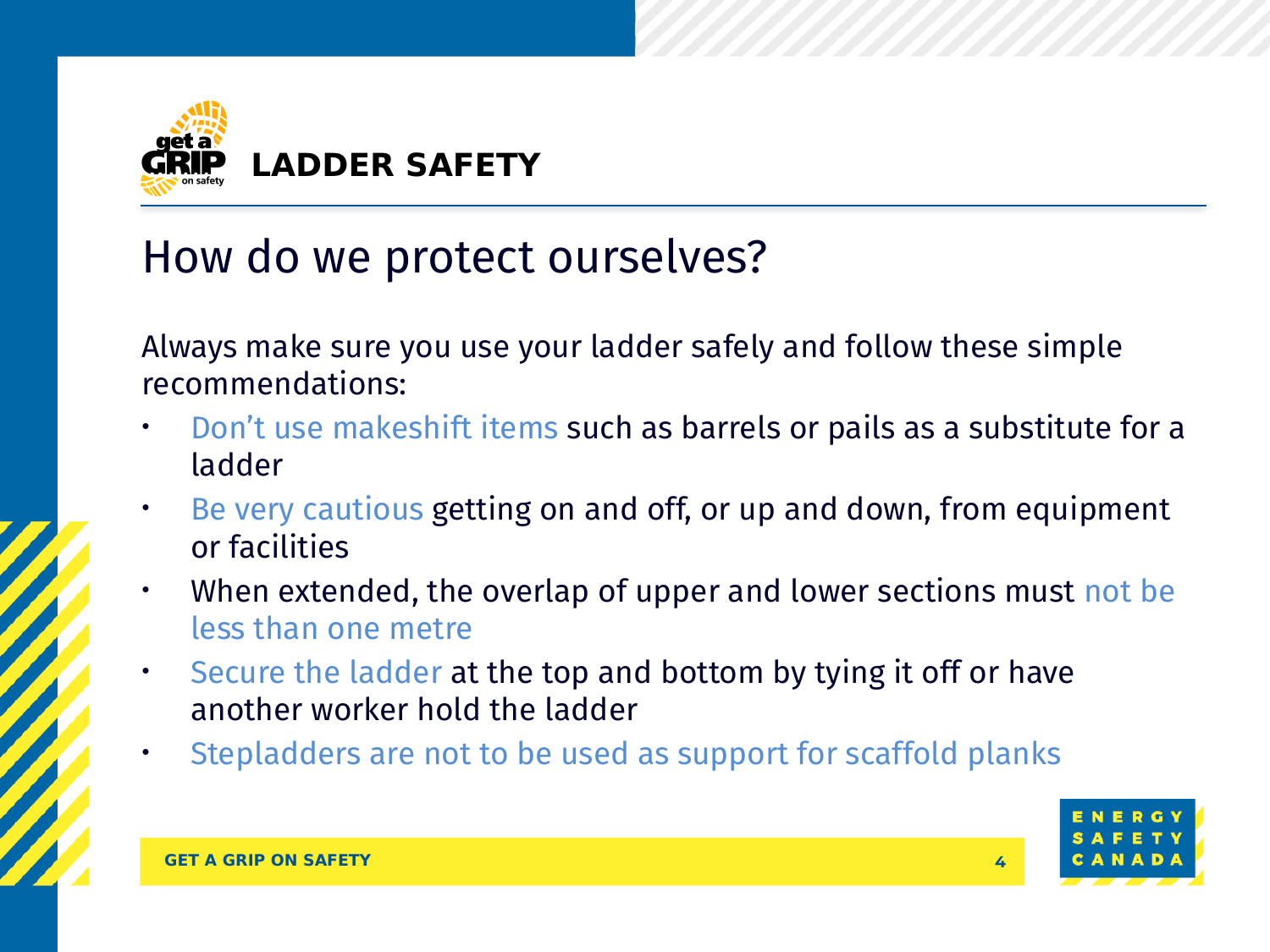

# lADDER safety
How do we protect ourselves?
Always make sure you use your ladder safely and follow these simple recommendations:
Don’t use makeshift items such as barrels or pails as a substitute for a ladder
Be very cautious getting on and off, or up and down, from equipment or facilities
When extended, the overlap of upper and lower sections must not be less than one metre
Secure the ladder at the top and bottom by tying it off or have another worker hold the ladder
Stepladders are not to be used as support for scaffold planks
Get a grip on safety
4